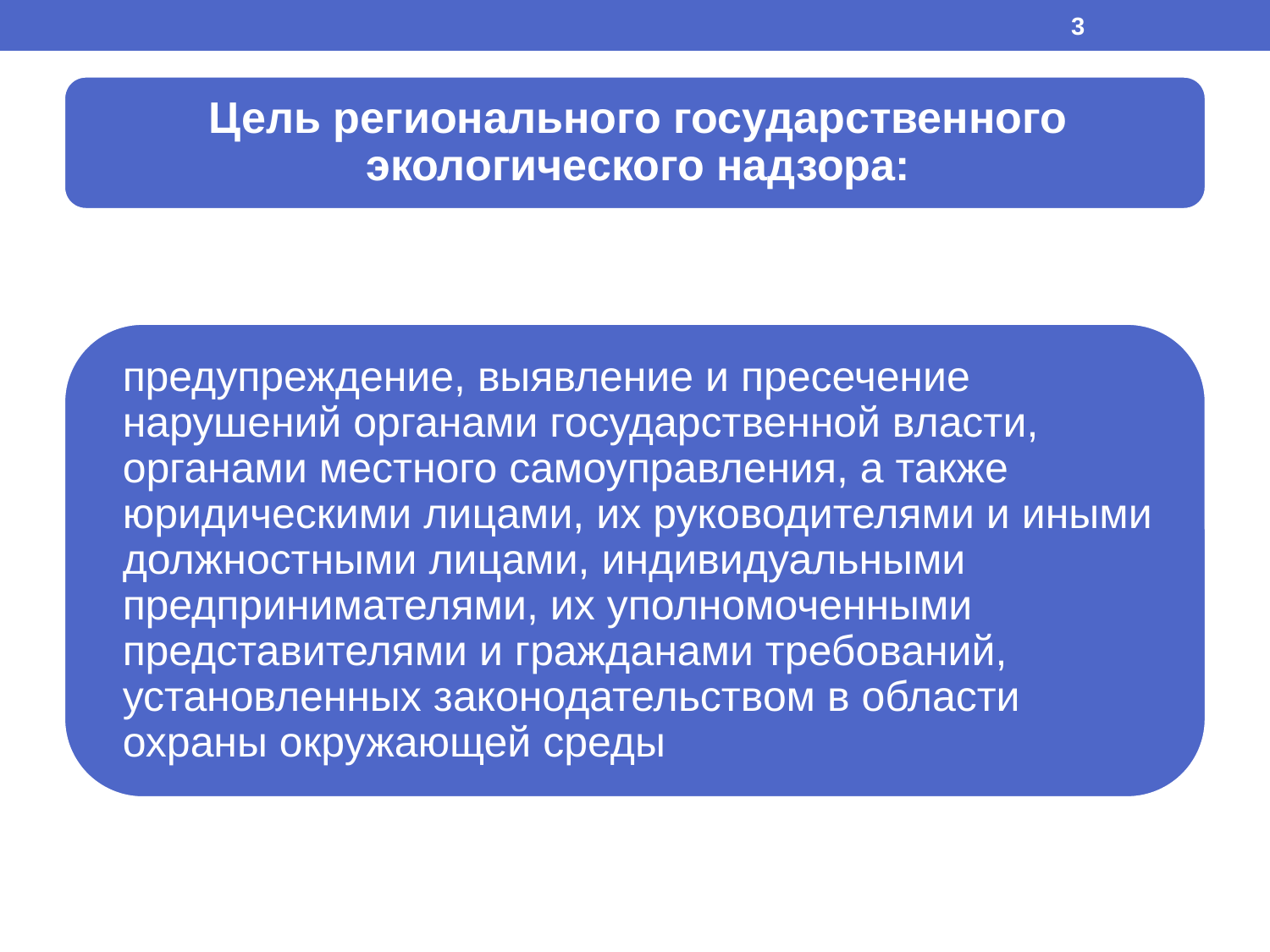

3
Цель регионального государственного экологического надзора:
предупреждение, выявление и пресечение нарушений органами государственной власти, органами местного самоуправления, а также юридическими лицами, их руководителями и иными должностными лицами, индивидуальными предпринимателями, их уполномоченными представителями и гражданами требований, установленных законодательством в области охраны окружающей среды